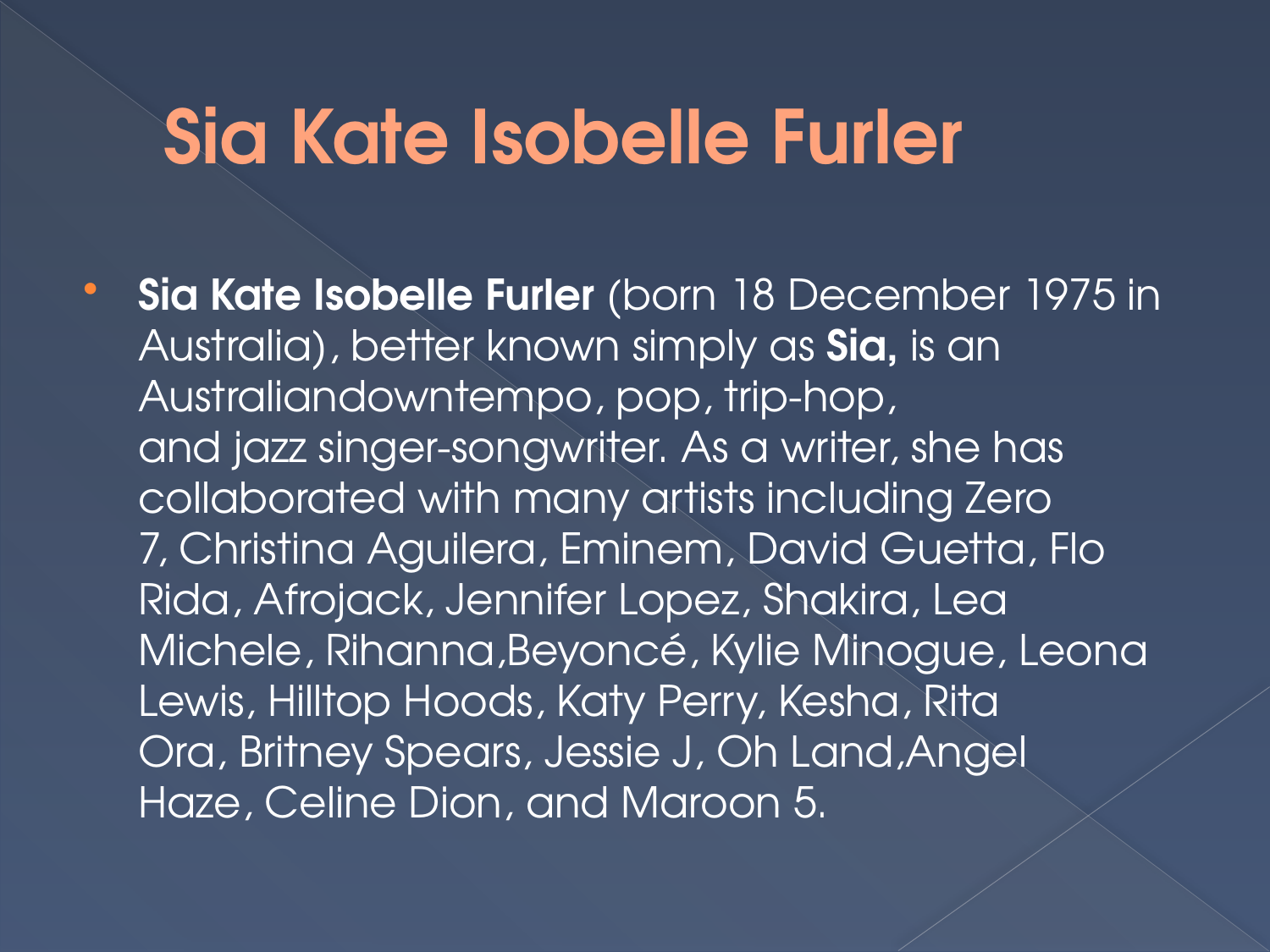

# Sia Kate Isobelle Furler
Sia Kate Isobelle Furler (born 18 December 1975 in Australia), better known simply as Sia, is an Australiandowntempo, pop, trip-hop, and jazz singer-songwriter. As a writer, she has collaborated with many artists including Zero 7, Christina Aguilera, Eminem, David Guetta, Flo Rida, Afrojack, Jennifer Lopez, Shakira, Lea Michele, Rihanna,Beyoncé, Kylie Minogue, Leona Lewis, Hilltop Hoods, Katy Perry, Kesha, Rita Ora, Britney Spears, Jessie J, Oh Land,Angel Haze, Celine Dion, and Maroon 5.